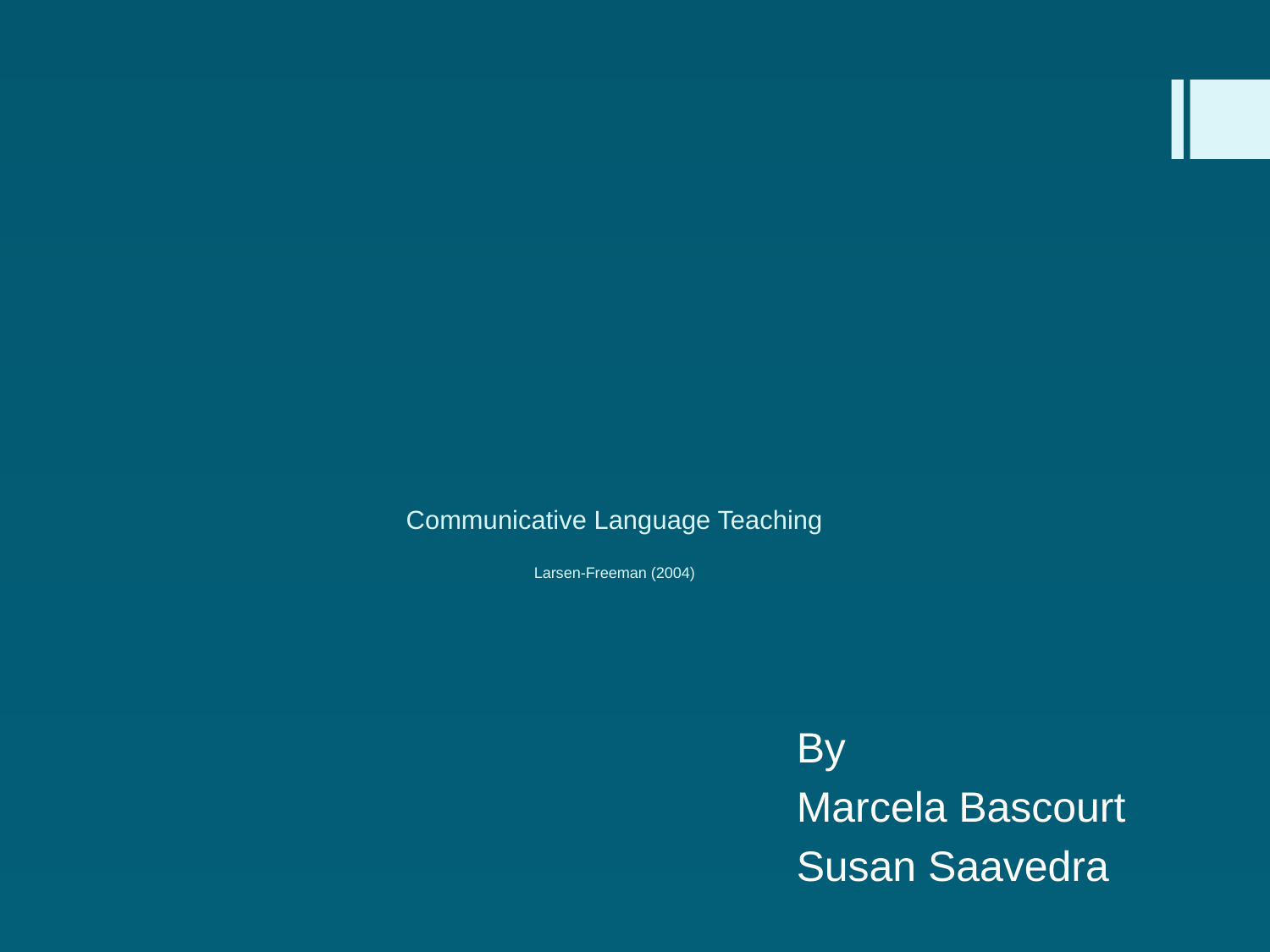

# Communicative Language Teaching Larsen-Freeman (2004)
By
Marcela Bascourt
Susan Saavedra